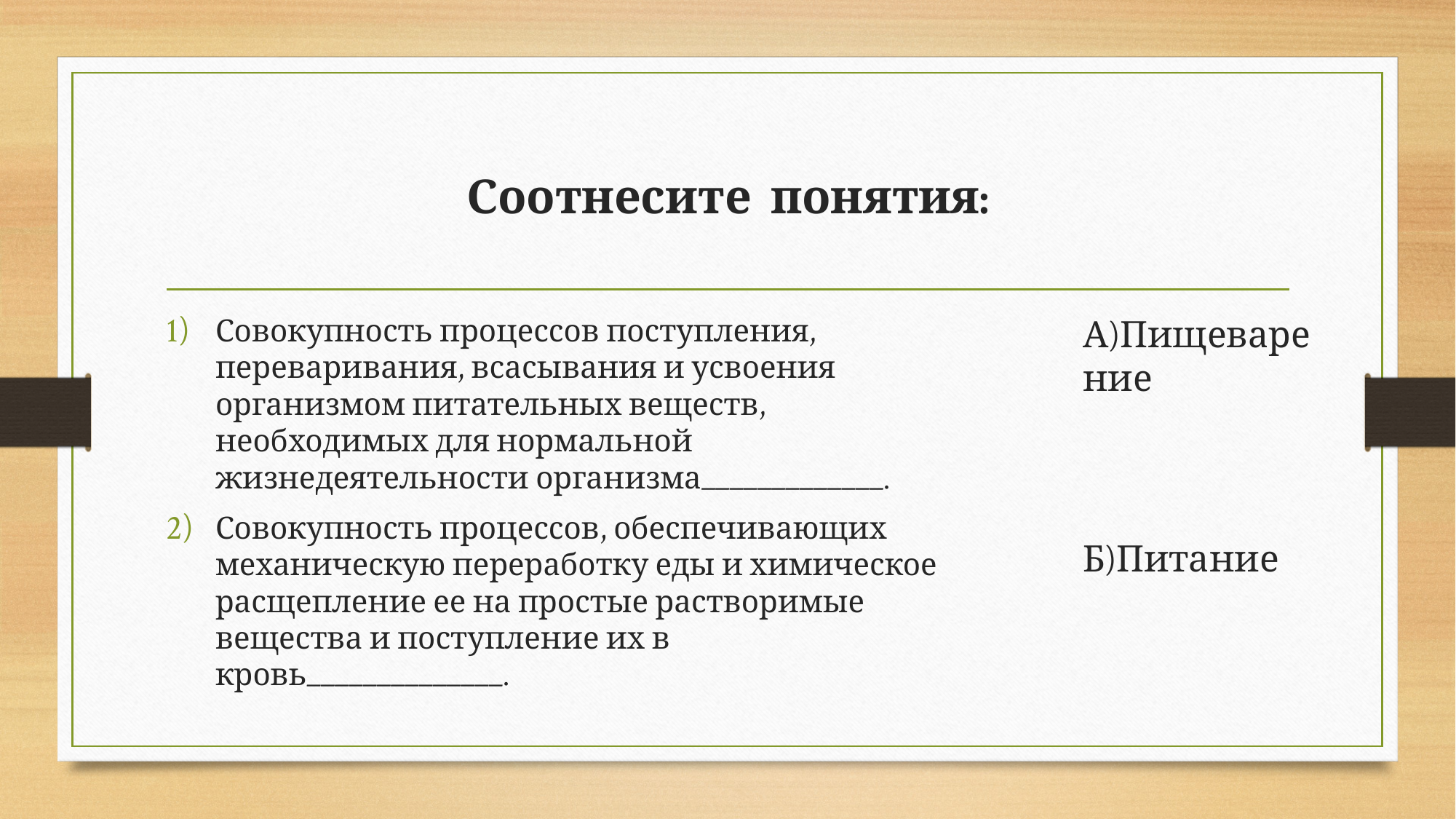

# Соотнесите  понятия:
Совокупность процессов поступления, переваривания, всасывания и усвоения организмом питательных веществ, необходимых для нормальной жизнедеятельности организма_____________.
Совокупность процессов, обеспечивающих механическую переработку еды и химическое расщепление ее на простые растворимые вещества и поступление их в кровь______________.
А)Пищеварение

Б)Питание